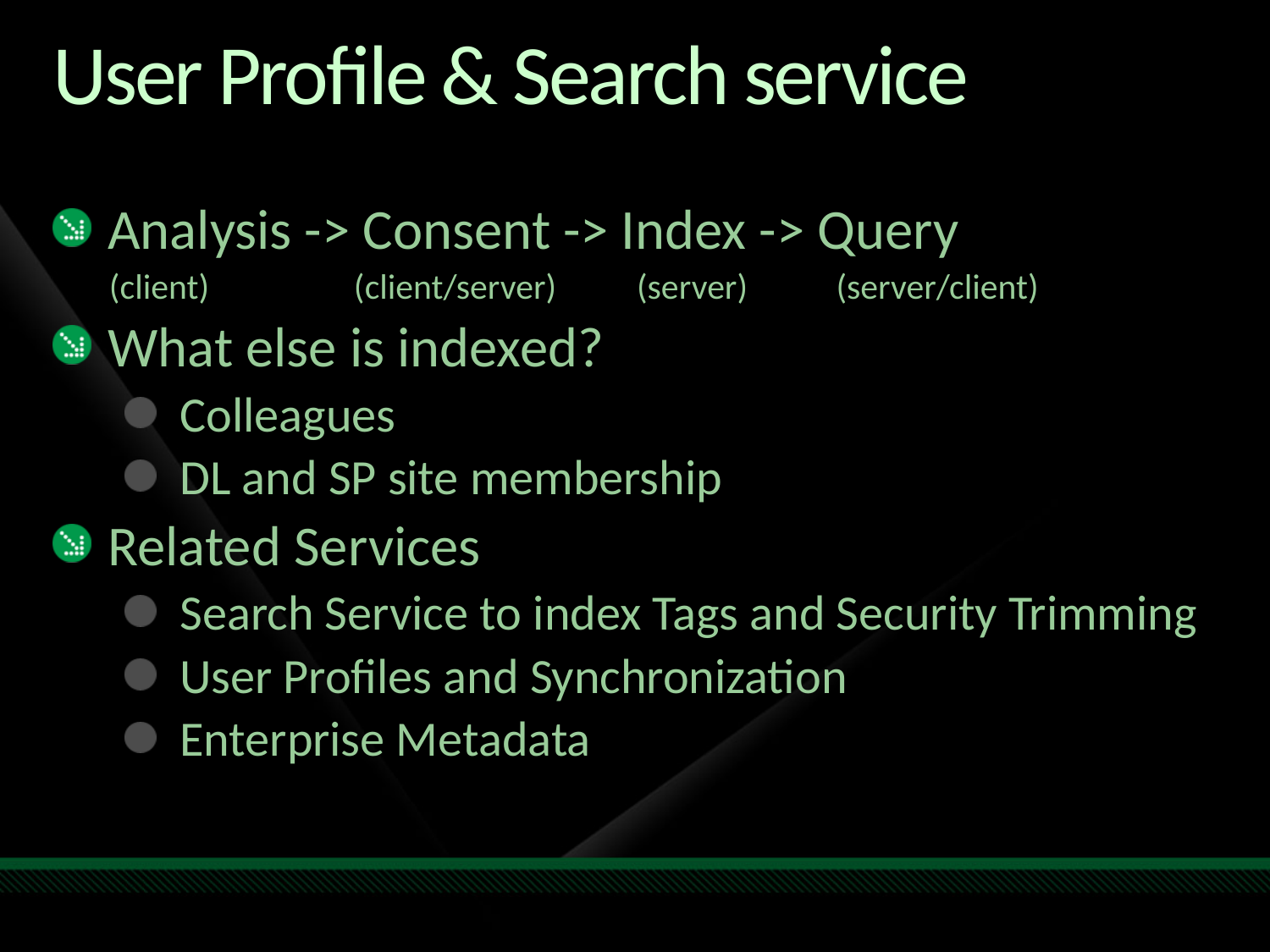

# User Profile & Search service
Analysis -> Consent -> Index -> Query
       (client)                  (client/server)          (server)           (server/client)
What else is indexed?
Colleagues
DL and SP site membership
Related Services
Search Service to index Tags and Security Trimming
User Profiles and Synchronization
Enterprise Metadata